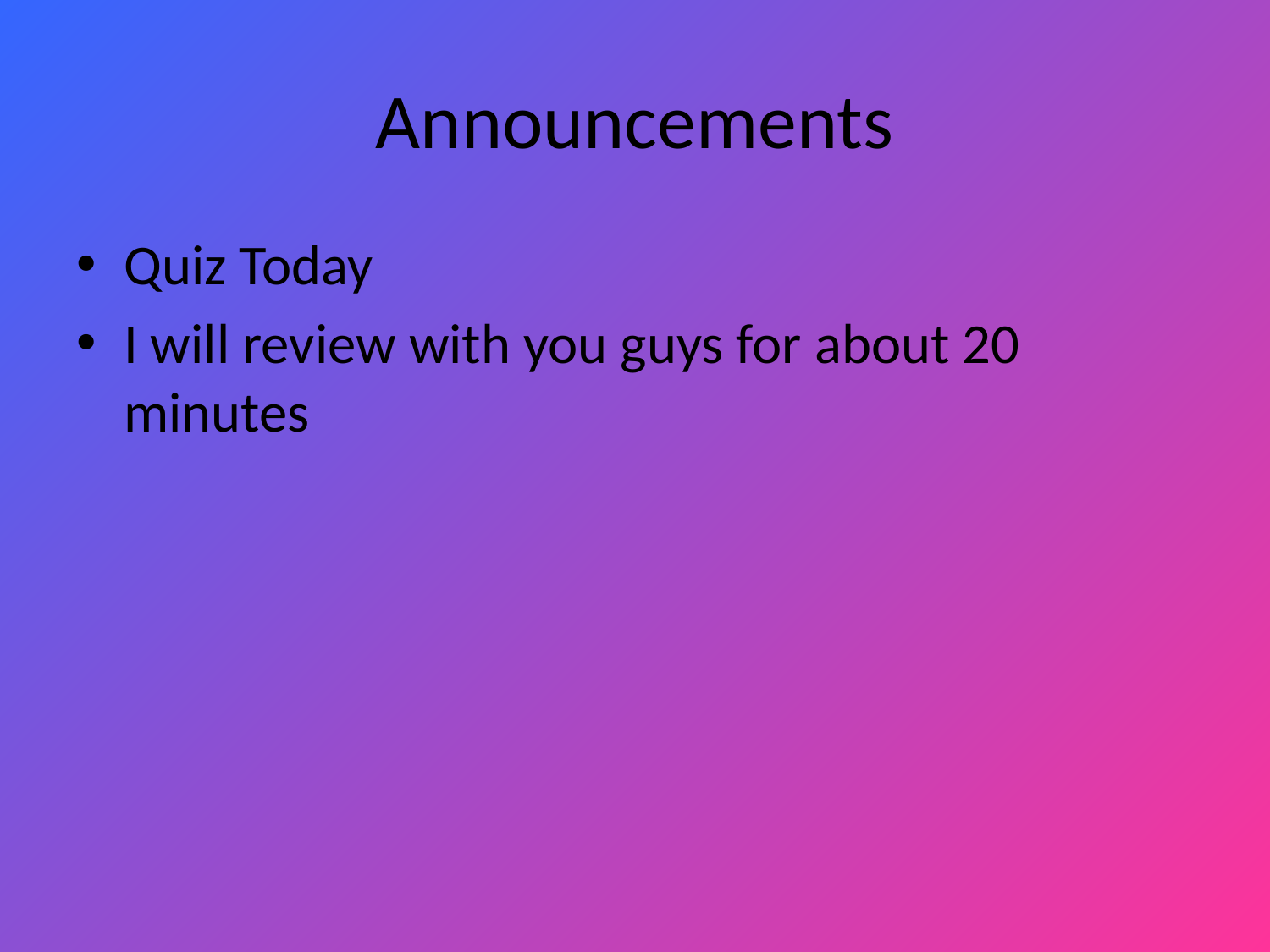

# Announcements
Quiz Today
I will review with you guys for about 20 minutes